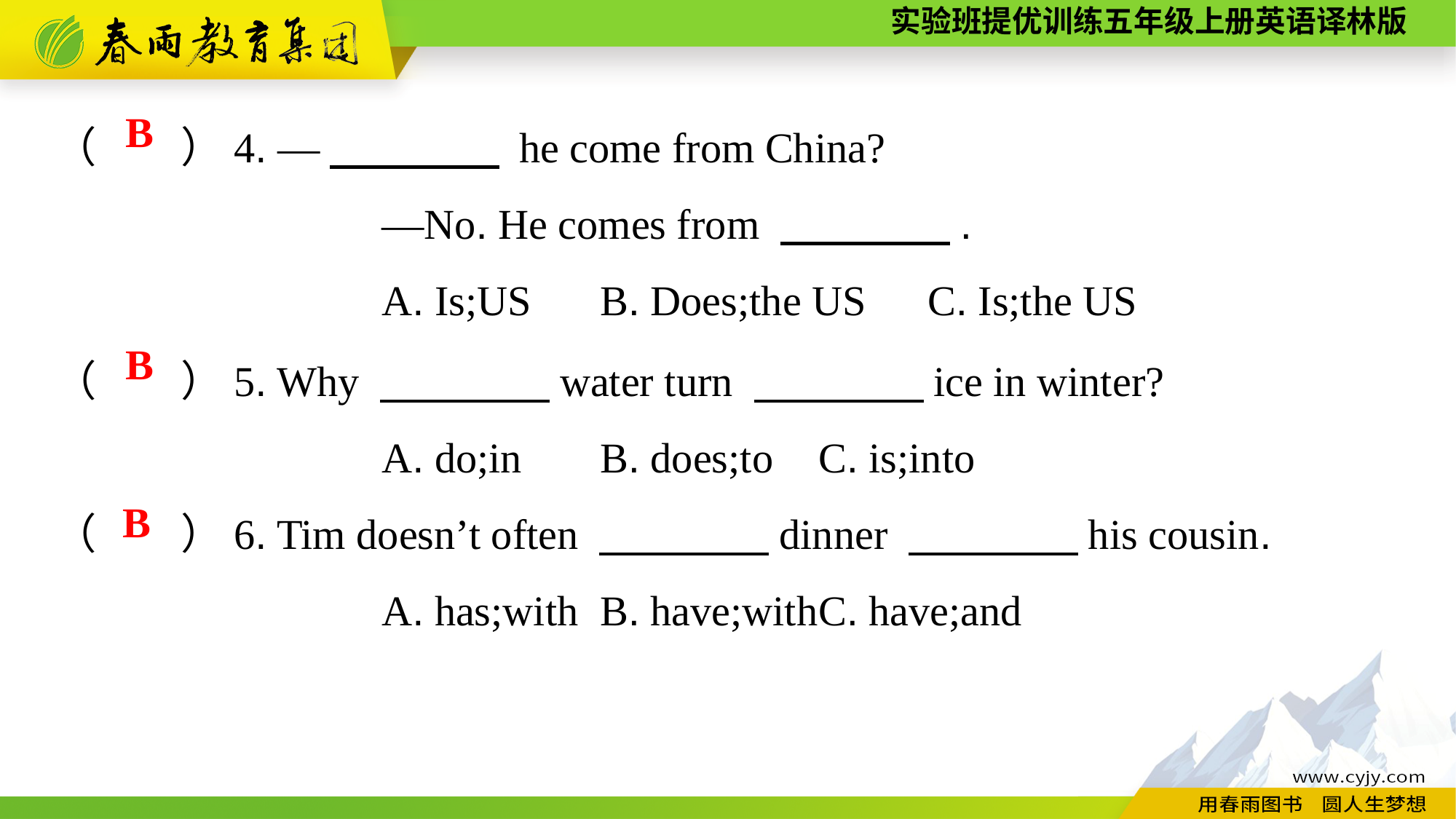

（　　）4. —　　　　 he come from China?
			—No. He comes from 　　　　.
			A. Is;US	B. Does;the US	C. Is;the US
B
（　　）5. Why 　　　　water turn 　　　　ice in winter?
			A. do;in	B. does;to	C. is;into
（　　）6. Tim doesn’t often 　　　　dinner 　　　　his cousin.
			A. has;with	B. have;with	C. have;and
B
B